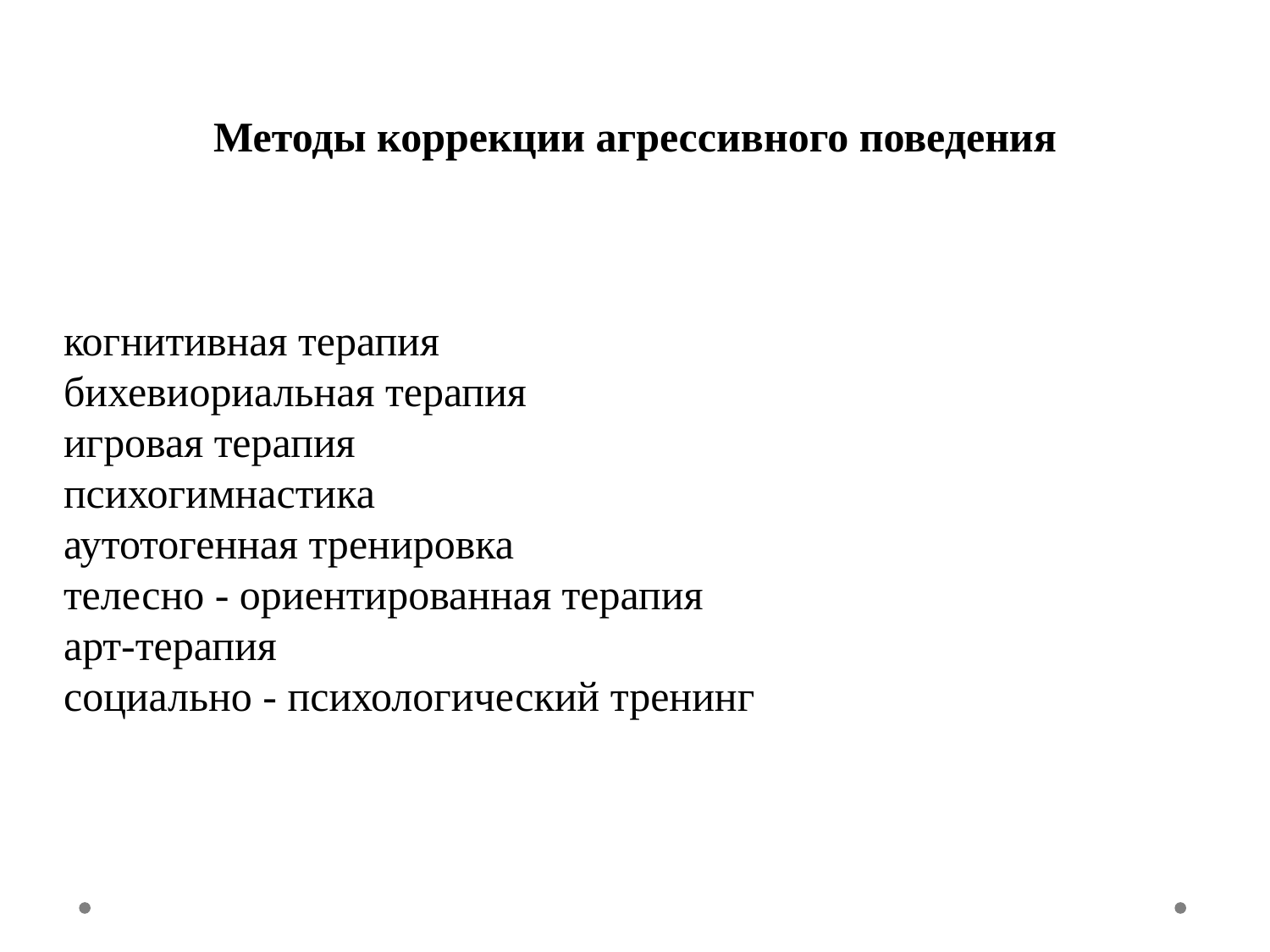

Методы коррекции агрессивного поведения
# когнитивная терапия
бихевиориальная терапия
игровая терапия
психогимнастика
аутотогенная тренировка
телесно - ориентированная терапия
арт-терапия
социально - психологический тренинг